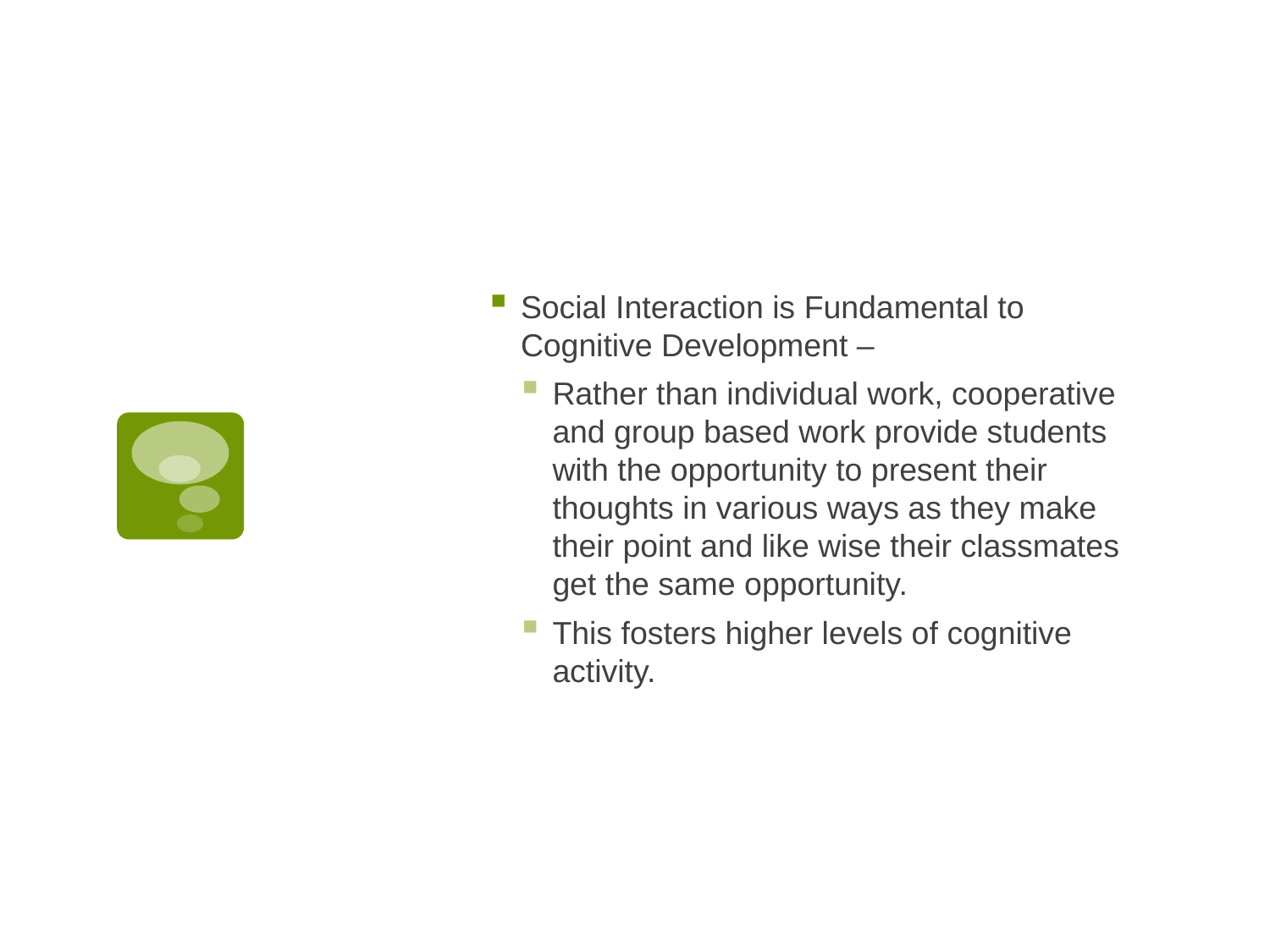

Social Interaction is Fundamental to Cognitive Development –
Rather than individual work, cooperative and group based work provide students with the opportunity to present their thoughts in various ways as they make their point and like wise their classmates get the same opportunity.
This fosters higher levels of cognitive activity.